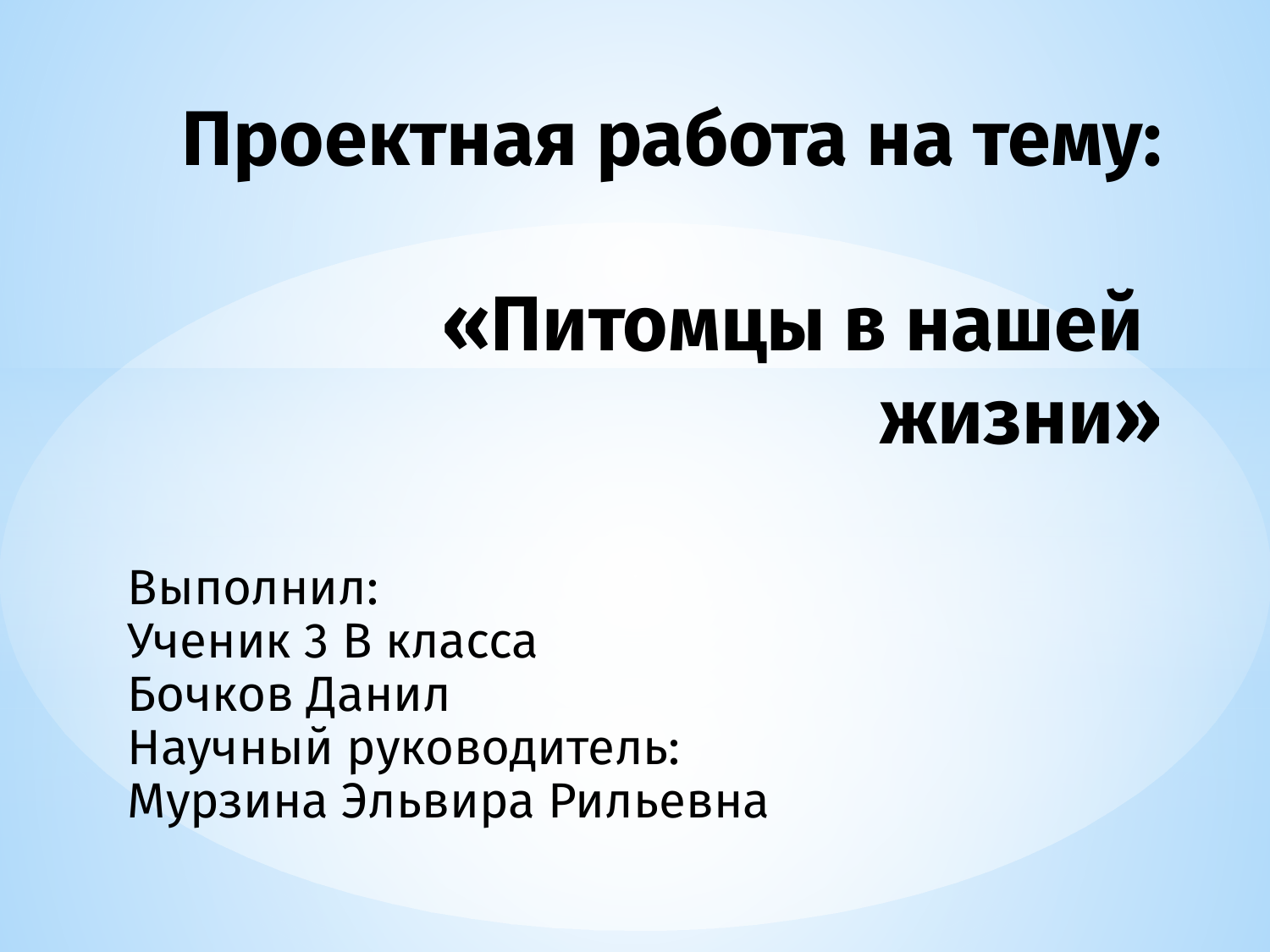

# Проектная работа на тему: «Питомцы в нашей жизни»
Выполнил:
Ученик 3 В класса
Бочков Данил
Научный руководитель:
Мурзина Эльвира Рильевна